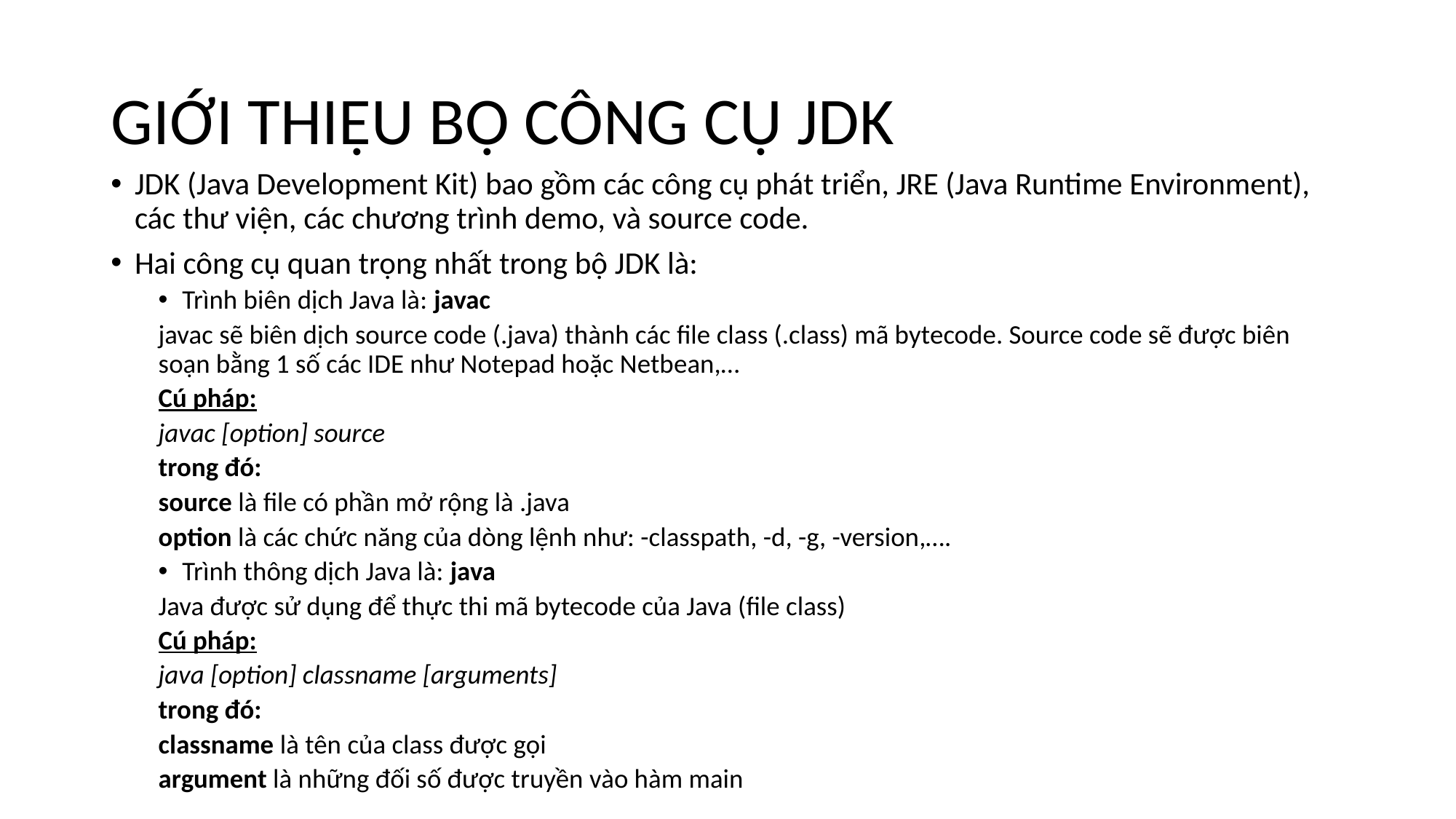

# GIỚI THIỆU BỘ CÔNG CỤ JDK
JDK (Java Development Kit) bao gồm các công cụ phát triển, JRE (Java Runtime Environment), các thư viện, các chương trình demo, và source code.
Hai công cụ quan trọng nhất trong bộ JDK là:
Trình biên dịch Java là: javac
javac sẽ biên dịch source code (.java) thành các file class (.class) mã bytecode. Source code sẽ được biên soạn bằng 1 số các IDE như Notepad hoặc Netbean,…
Cú pháp:
	javac [option] source
	trong đó:
		source là file có phần mở rộng là .java
		option là các chức năng của dòng lệnh như: -classpath, -d, -g, -version,….
Trình thông dịch Java là: java
Java được sử dụng để thực thi mã bytecode của Java (file class)
Cú pháp:
	java [option] classname [arguments]
	trong đó:
		classname là tên của class được gọi
		argument là những đối số được truyền vào hàm main